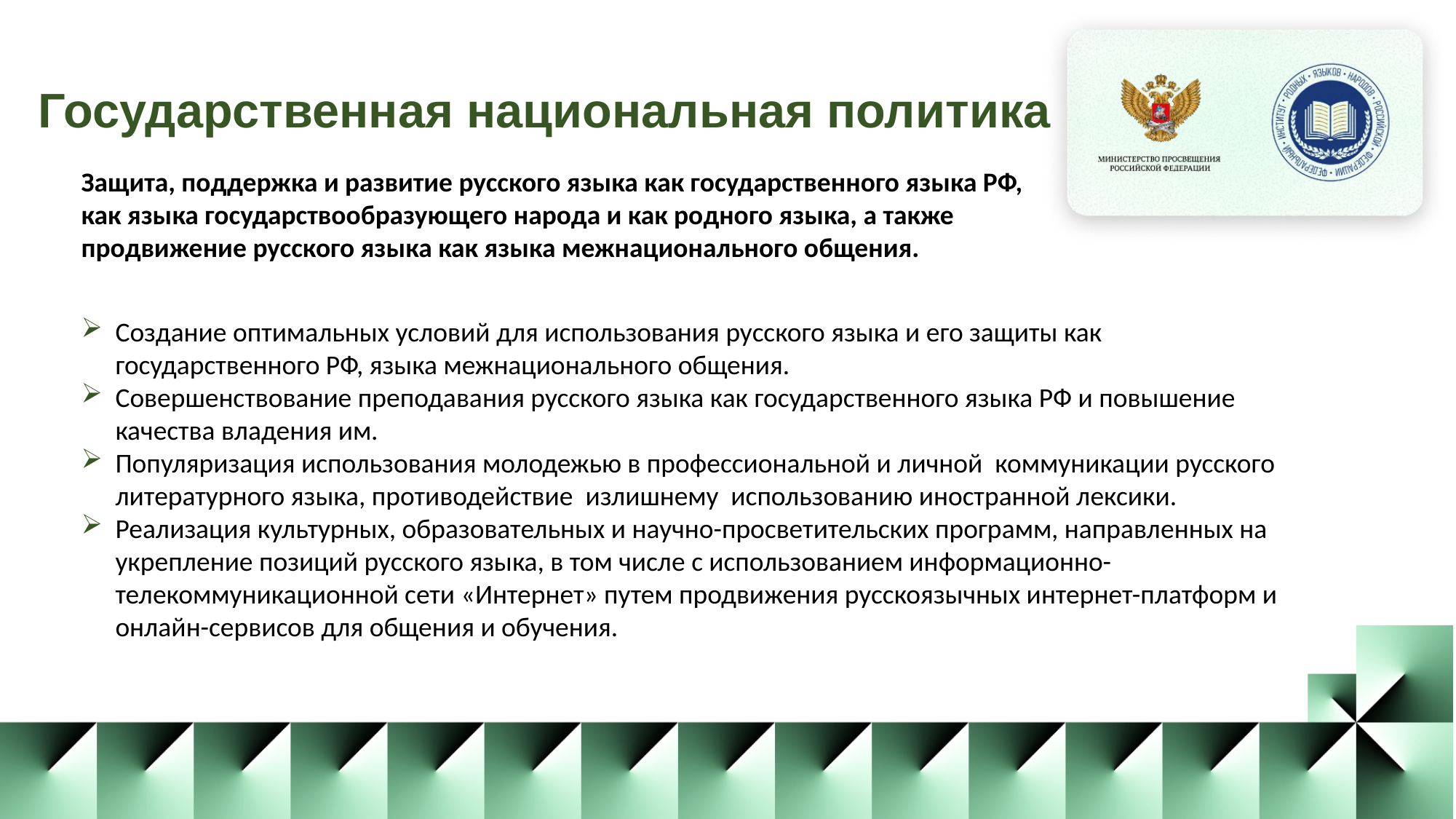

Государственная национальная политика
Защита, поддержка и развитие русского языка как государственного языка РФ, как языка государствообразующего народа и как родного языка, а также продвижение русского языка как языка межнационального общения.
Создание оптимальных условий для использования русского языка и его защиты как государственного РФ, языка межнационального общения.
Совершенствование преподавания русского языка как государственного языка РФ и повышение качества владения им.
Популяризация использования молодежью в профессиональной и личной  коммуникации русского литературного языка, противодействие  излишнему  использованию иностранной лексики.
Реализация культурных, образовательных и научно-просветительских программ, направленных на укрепление позиций русского языка, в том числе с использованием информационно-телекоммуникационной сети «Интернет» путем продвижения русскоязычных интернет-платформ и онлайн-сервисов для общения и обучения.